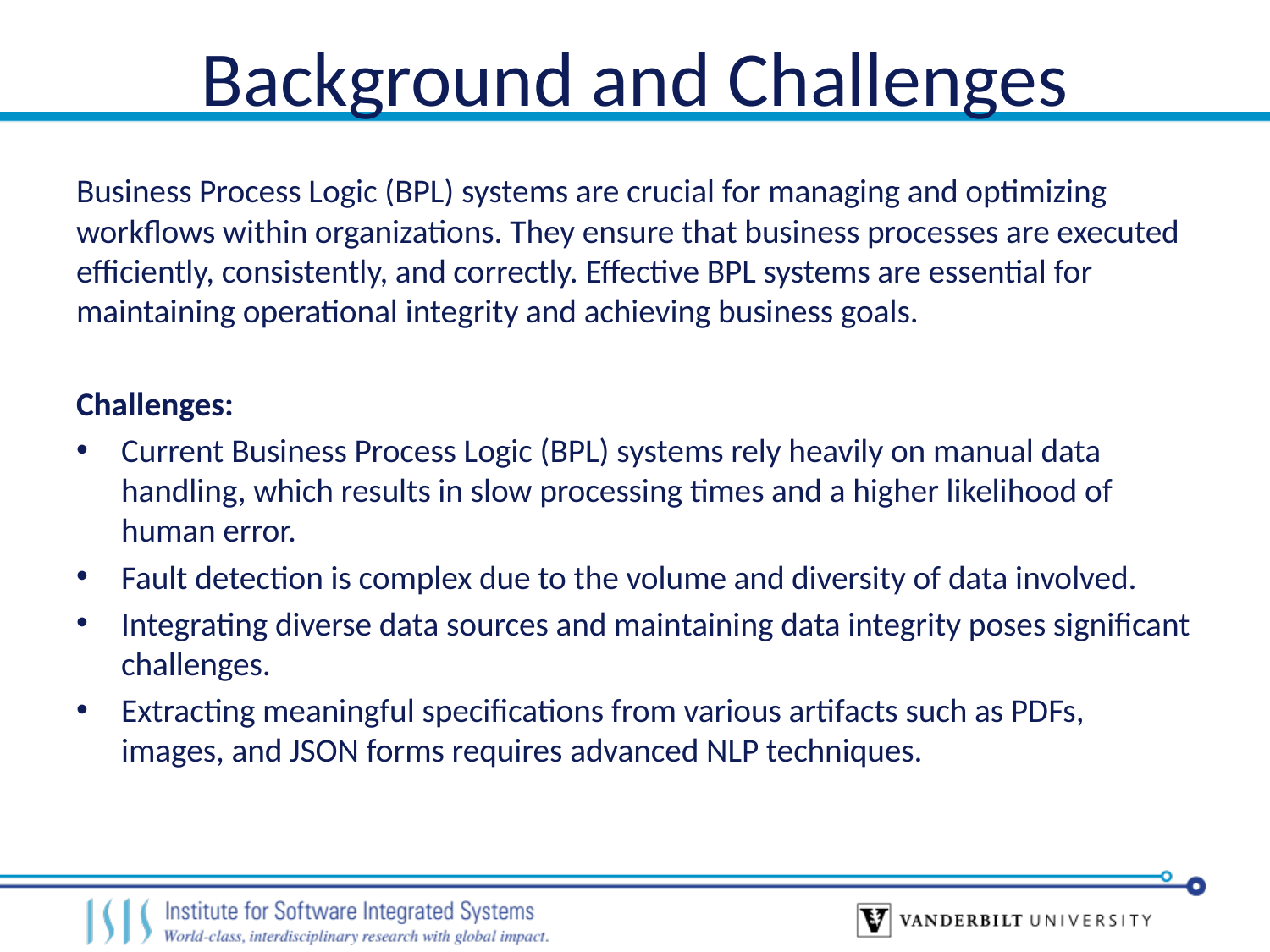

# Background and Challenges
Business Process Logic (BPL) systems are crucial for managing and optimizing workflows within organizations. They ensure that business processes are executed efficiently, consistently, and correctly. Effective BPL systems are essential for maintaining operational integrity and achieving business goals.

Challenges:
Current Business Process Logic (BPL) systems rely heavily on manual data handling, which results in slow processing times and a higher likelihood of human error.
Fault detection is complex due to the volume and diversity of data involved.
Integrating diverse data sources and maintaining data integrity poses significant challenges.
Extracting meaningful specifications from various artifacts such as PDFs, images, and JSON forms requires advanced NLP techniques.